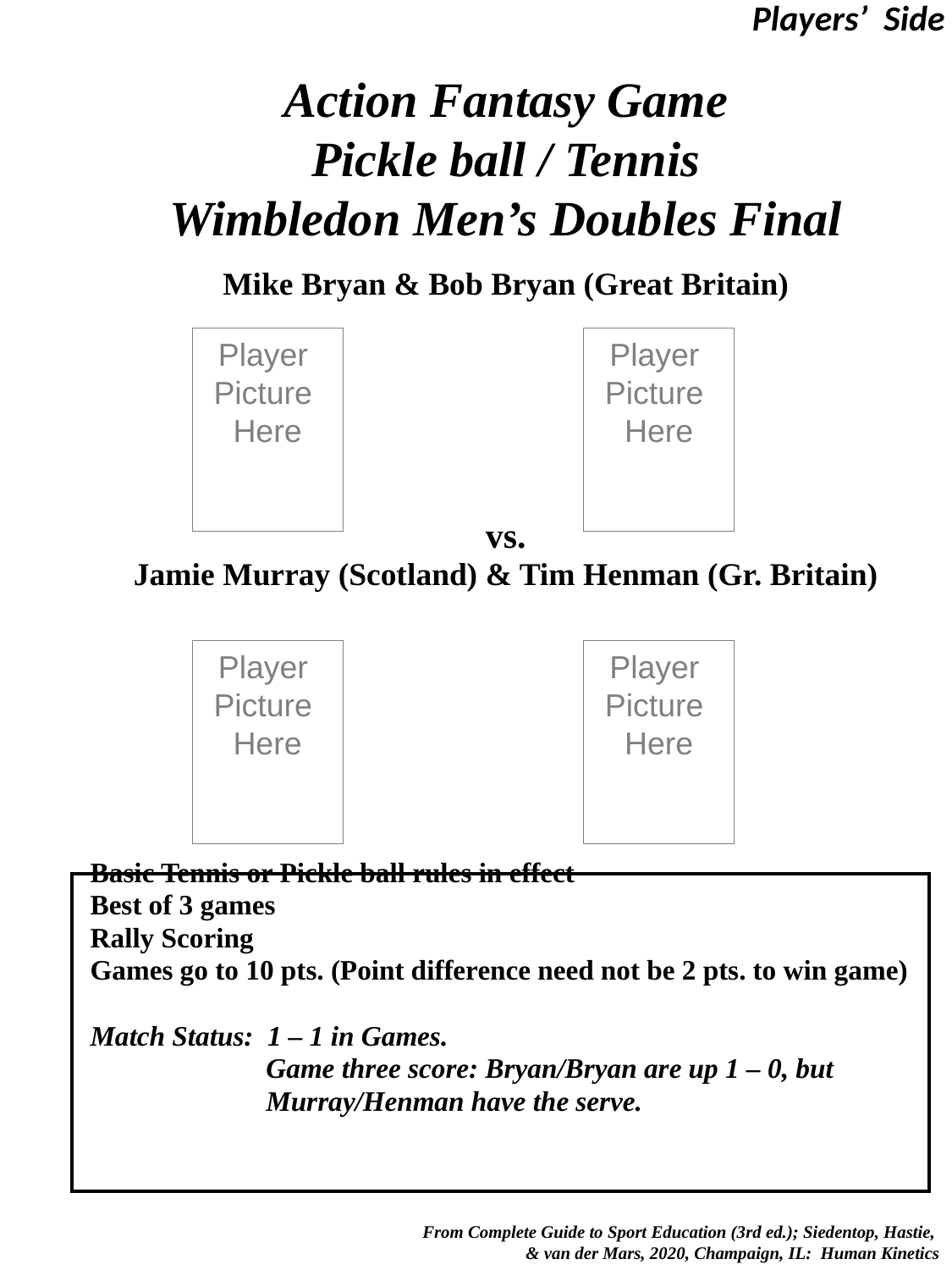

Players’  Side
# Action Fantasy Game Pickle ball / Tennis Wimbledon Men’s Doubles Final
Mike Bryan & Bob Bryan (Great Britain)

vs.
Jamie Murray (Scotland) & Tim Henman (Gr. Britain)

Basic Tennis or Pickle ball rules in effect
Best of 3 games
Rally Scoring
Games go to 10 pts. (Point difference need not be 2 pts. to win game)

Match Status:  1 – 1 in Games.
	       Game three score: Bryan/Bryan are up 1 – 0, but
	       Murray/Henman have the serve.
Player
Picture
Here

Player
Picture
Here

Player
Picture
Here

Player
Picture
Here

 From Complete Guide to Sport Education (3rd ed.); Siedentop, Hastie,
& van der Mars, 2020, Champaign, IL:  Human Kinetics